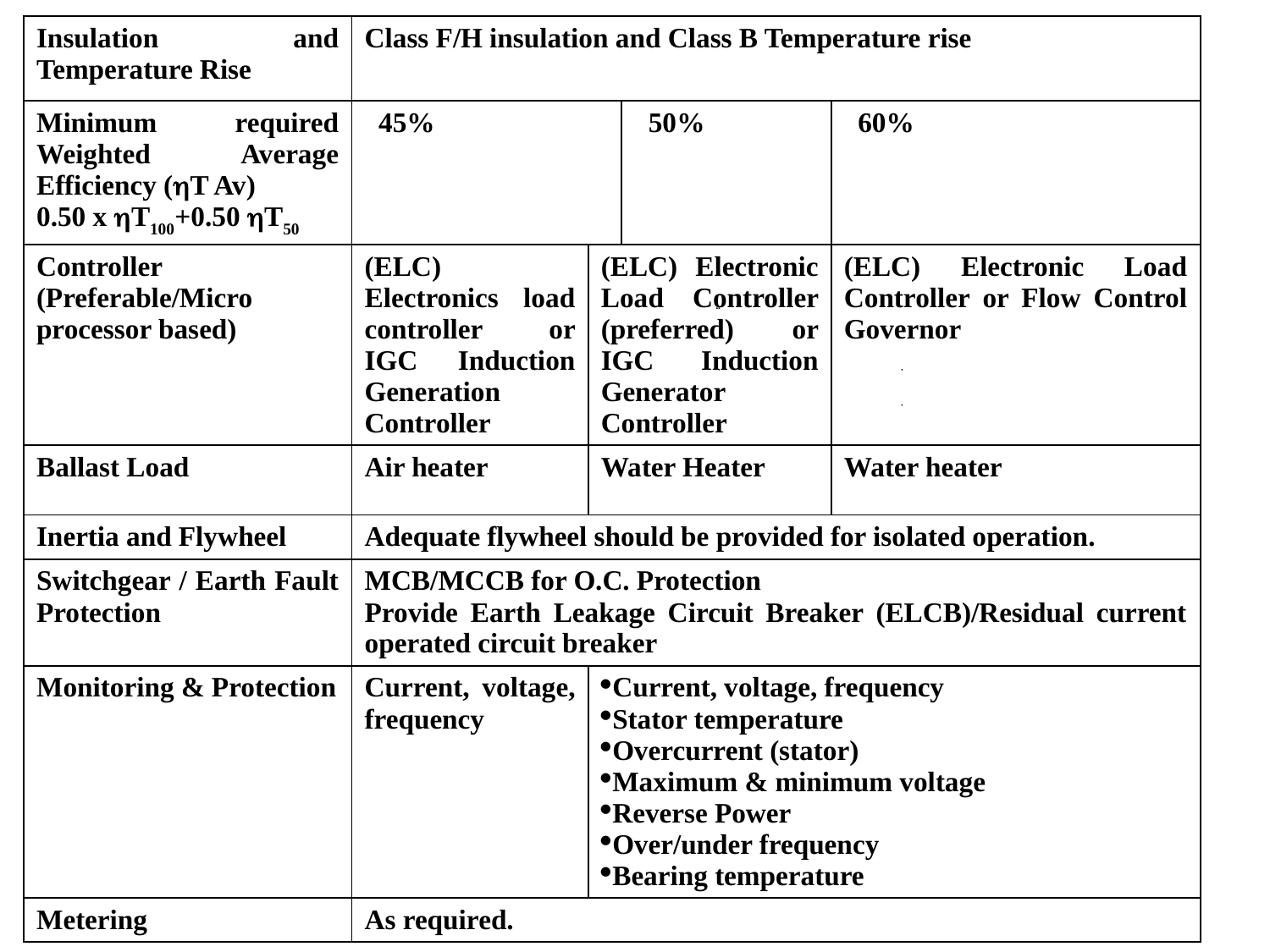

| Insulation and Temperature Rise | Class F/H insulation and Class B Temperature rise |  |  |  |
| --- | --- | --- | --- | --- |
| Minimum required Weighted Average Efficiency (ηT Av) 0.50 x ηT100+0.50 ηT50 | 45% |  | 50% | 60% |
| Controller (Preferable/Micro processor based) | (ELC) Electronics load controller or IGC Induction Generation Controller | (ELC) Electronic Load Controller (preferred) or IGC Induction Generator Controller |  | (ELC) Electronic Load Controller or Flow Control Governor |
| Ballast Load | Air heater | Water Heater |  | Water heater |
| Inertia and Flywheel | Adequate flywheel should be provided for isolated operation. |  |  |  |
| Switchgear / Earth Fault Protection | MCB/MCCB for O.C. Protection Provide Earth Leakage Circuit Breaker (ELCB)/Residual current operated circuit breaker |  |  |  |
| Monitoring & Protection | Current, voltage, frequency | Current, voltage, frequency Stator temperature Overcurrent (stator) Maximum & minimum voltage Reverse Power Over/under frequency Bearing temperature |  |  |
| Metering | As required. |  |  |  |